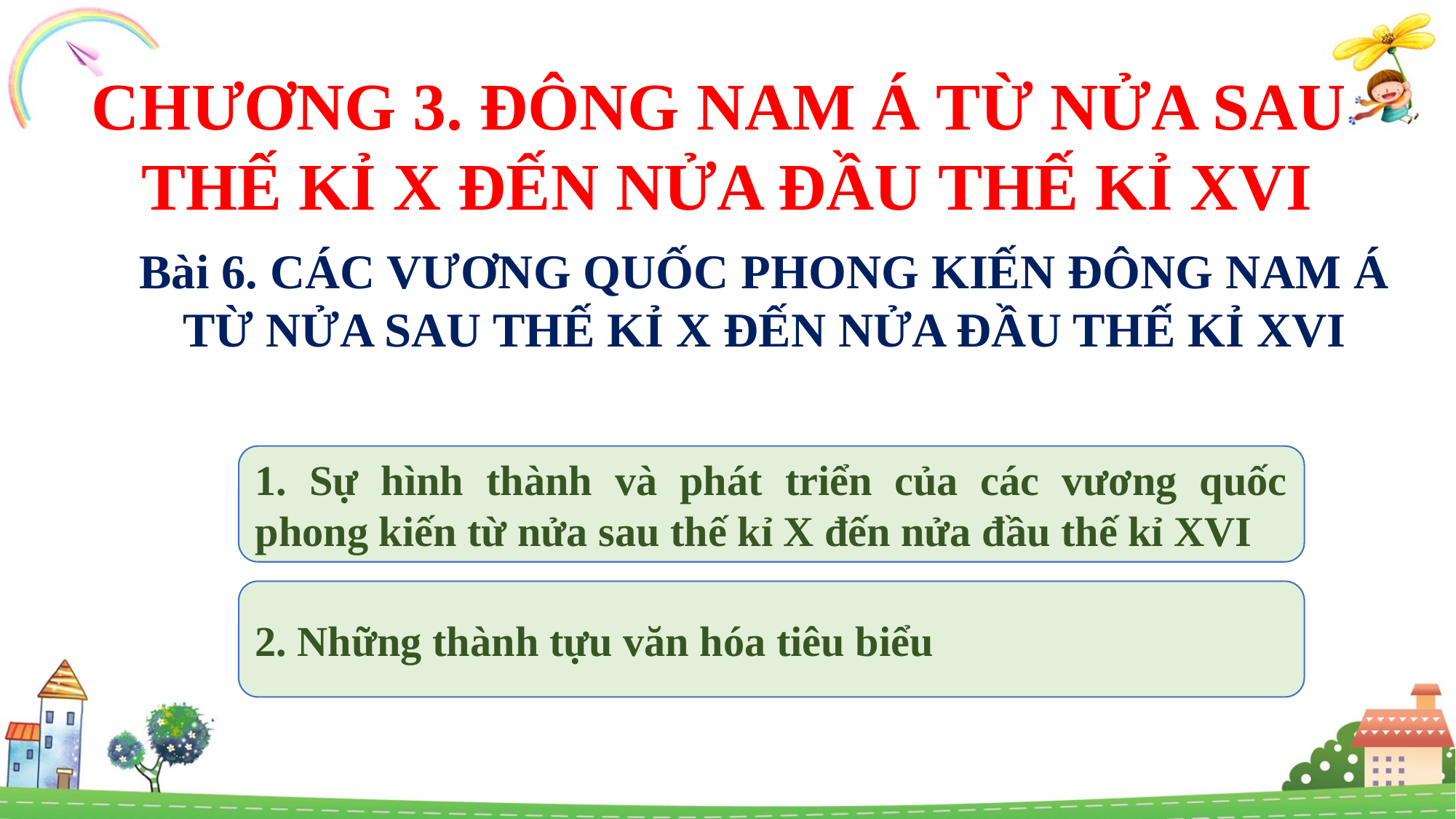

CHƯƠNG 3. ĐÔNG NAM Á TỪ NỬA SAU
THẾ KỈ X ĐẾN NỬA ĐẦU THẾ KỈ XVI
Bài 6. CÁC VƯƠNG QUỐC PHONG KIẾN ĐÔNG NAM Á TỪ NỬA SAU THẾ KỈ X ĐẾN NỬA ĐẦU THẾ KỈ XVI
1. Sự hình thành và phát triển của các vương quốc phong kiến từ nửa sau thế kỉ X đến nửa đầu thế kỉ XVI
2. Những thành tựu văn hóa tiêu biểu